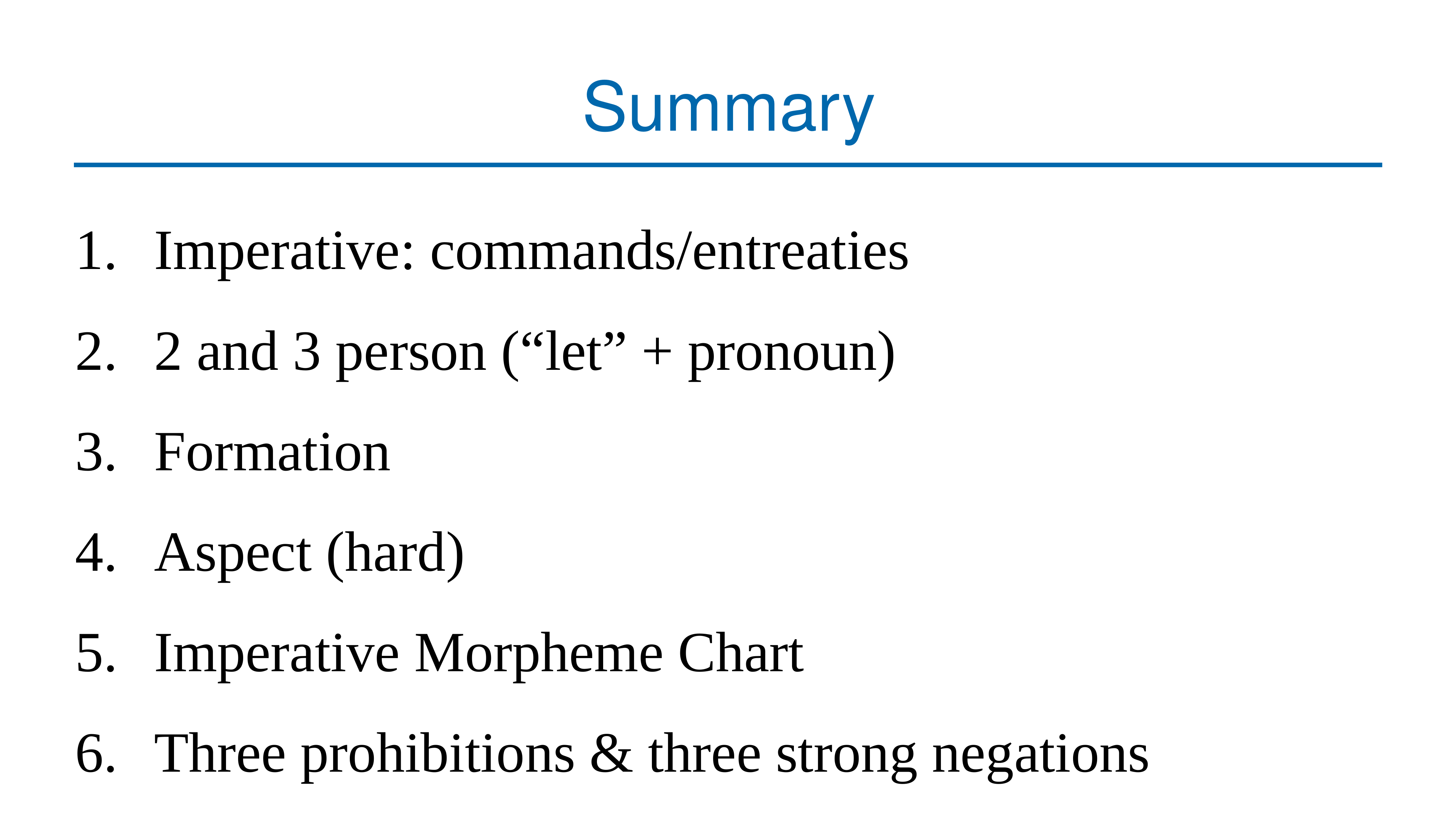

# Summary
Imperative: commands/entreaties
2 and 3 person (“let” + pronoun)
Formation
Aspect (hard)
Imperative Morpheme Chart
Three prohibitions & three strong negations